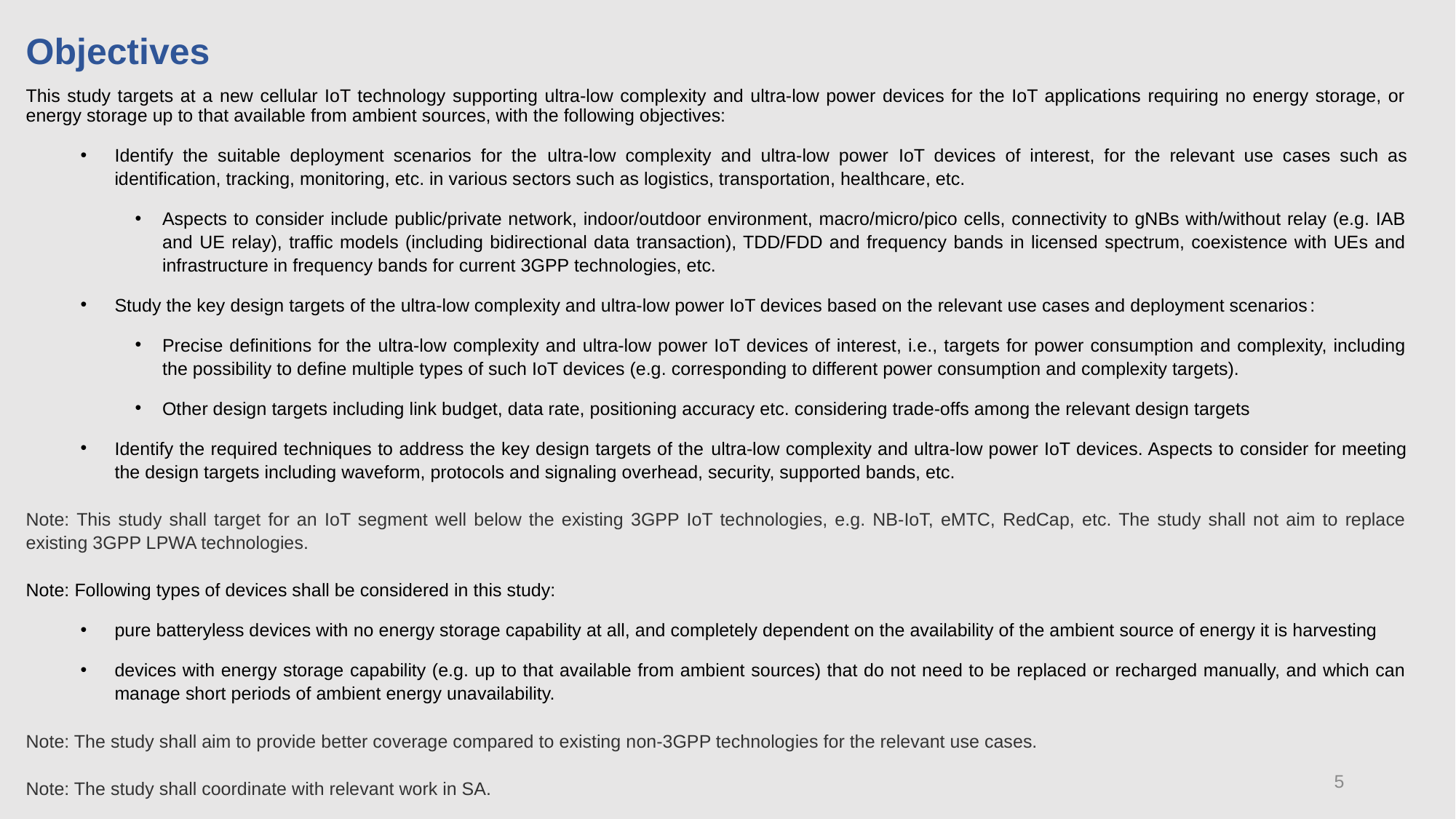

Objectives
This study targets at a new cellular IoT technology supporting ultra-low complexity and ultra-low power devices for the IoT applications requiring no energy storage, or energy storage up to that available from ambient sources, with the following objectives:
Identify the suitable deployment scenarios for the ultra-low complexity and ultra-low power IoT devices of interest, for the relevant use cases such as identification, tracking, monitoring, etc. in various sectors such as logistics, transportation, healthcare, etc.
Aspects to consider include public/private network, indoor/outdoor environment, macro/micro/pico cells, connectivity to gNBs with/without relay (e.g. IAB and UE relay), traffic models (including bidirectional data transaction), TDD/FDD and frequency bands in licensed spectrum, coexistence with UEs and infrastructure in frequency bands for current 3GPP technologies, etc.
Study the key design targets of the ultra-low complexity and ultra-low power IoT devices based on the relevant use cases and deployment scenarios:
Precise definitions for the ultra-low complexity and ultra-low power IoT devices of interest, i.e., targets for power consumption and complexity, including the possibility to define multiple types of such IoT devices (e.g. corresponding to different power consumption and complexity targets).
Other design targets including link budget, data rate, positioning accuracy etc. considering trade-offs among the relevant design targets
Identify the required techniques to address the key design targets of the ultra-low complexity and ultra-low power IoT devices. Aspects to consider for meeting the design targets including waveform, protocols and signaling overhead, security, supported bands, etc.
Note: This study shall target for an IoT segment well below the existing 3GPP IoT technologies, e.g. NB-IoT, eMTC, RedCap, etc. The study shall not aim to replace existing 3GPP LPWA technologies.
Note: Following types of devices shall be considered in this study:
pure batteryless devices with no energy storage capability at all, and completely dependent on the availability of the ambient source of energy it is harvesting
devices with energy storage capability (e.g. up to that available from ambient sources) that do not need to be replaced or recharged manually, and which can manage short periods of ambient energy unavailability.
Note: The study shall aim to provide better coverage compared to existing non-3GPP technologies for the relevant use cases.
Note: The study shall coordinate with relevant work in SA.
5